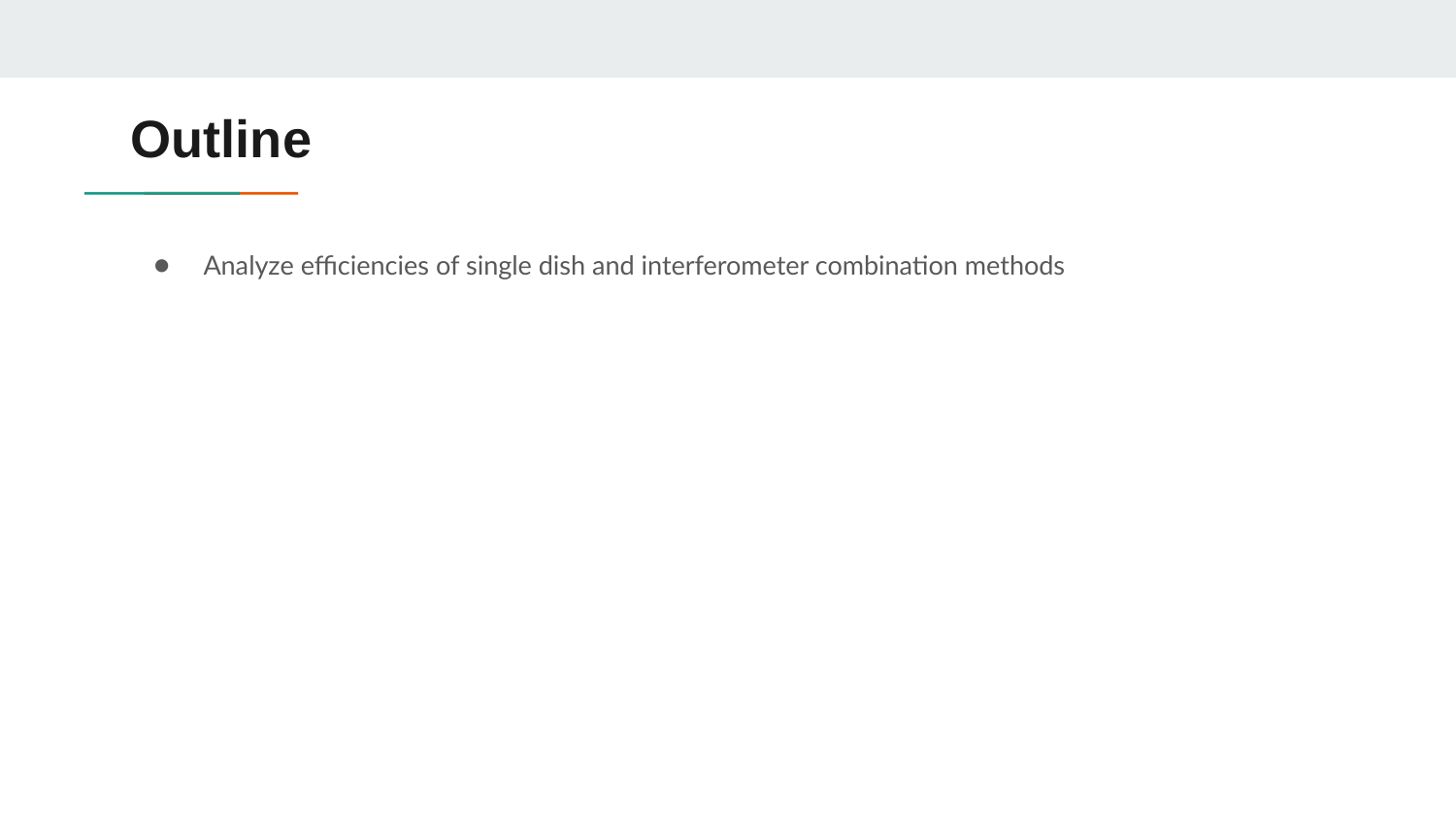

# Outline
Analyze efficiencies of single dish and interferometer combination methods